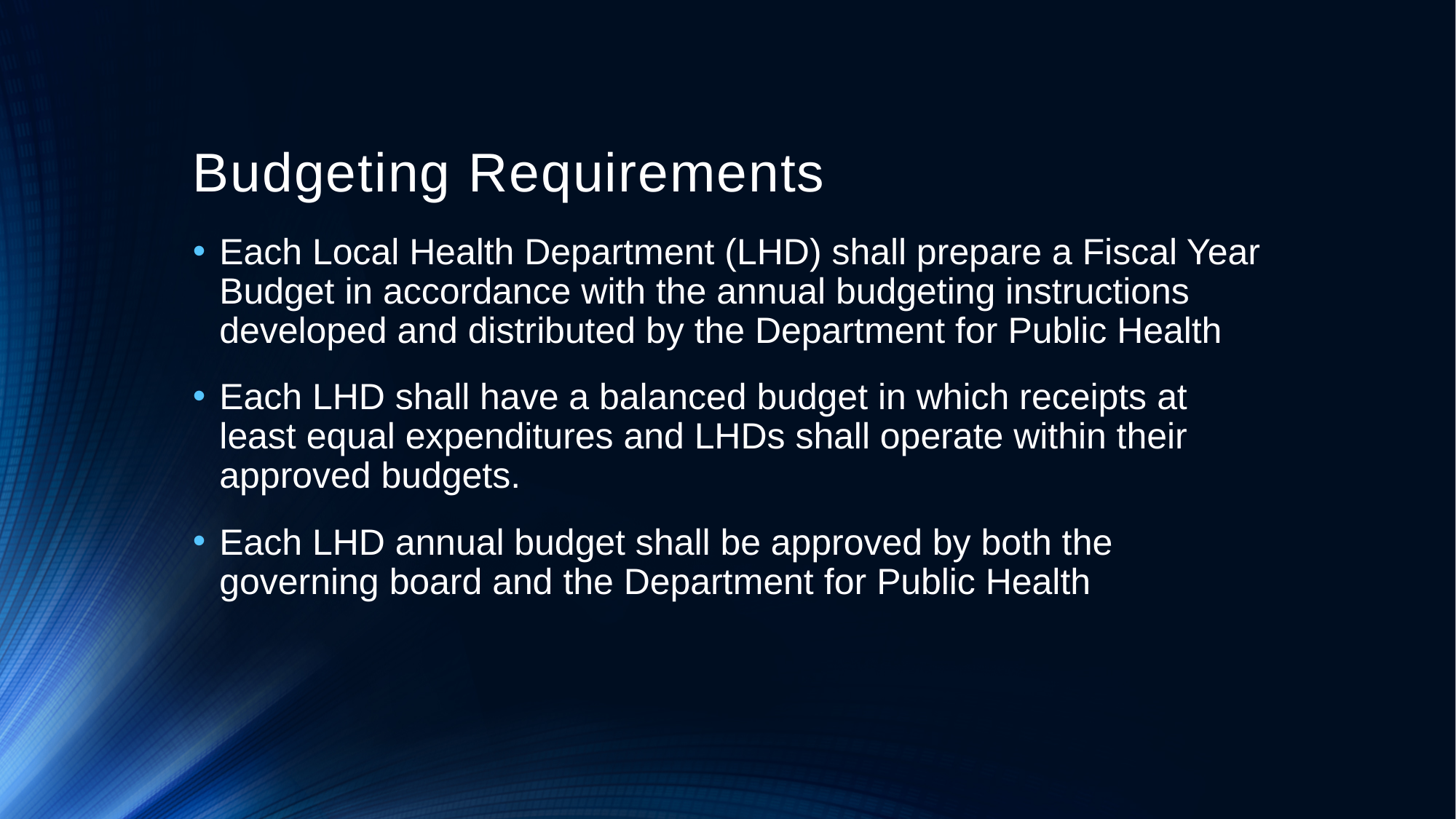

# Budgeting Requirements
Each Local Health Department (LHD) shall prepare a Fiscal Year Budget in accordance with the annual budgeting instructions developed and distributed by the Department for Public Health
Each LHD shall have a balanced budget in which receipts at least equal expenditures and LHDs shall operate within their approved budgets.
Each LHD annual budget shall be approved by both the governing board and the Department for Public Health